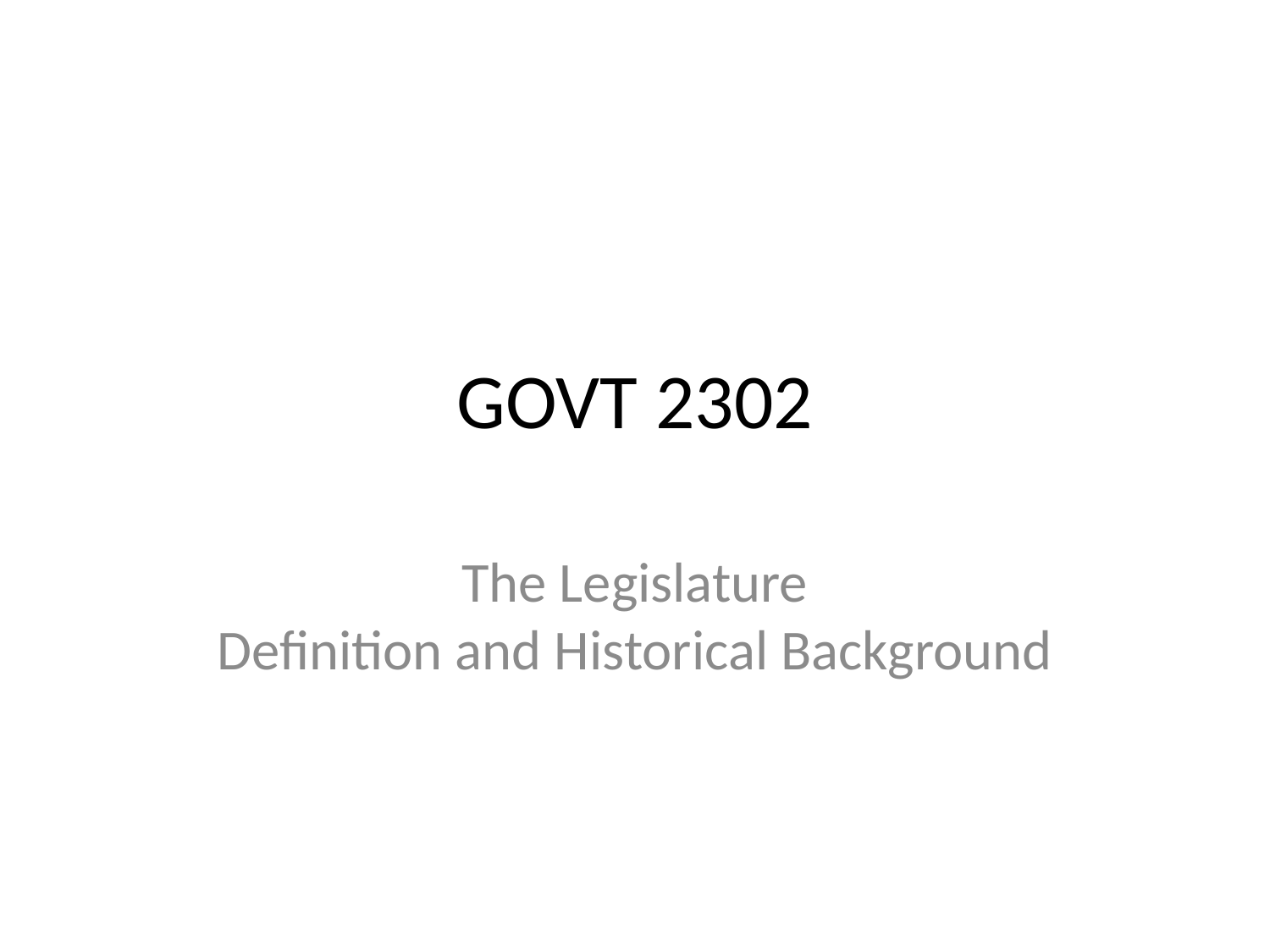

# GOVT 2302
The Legislature
Definition and Historical Background